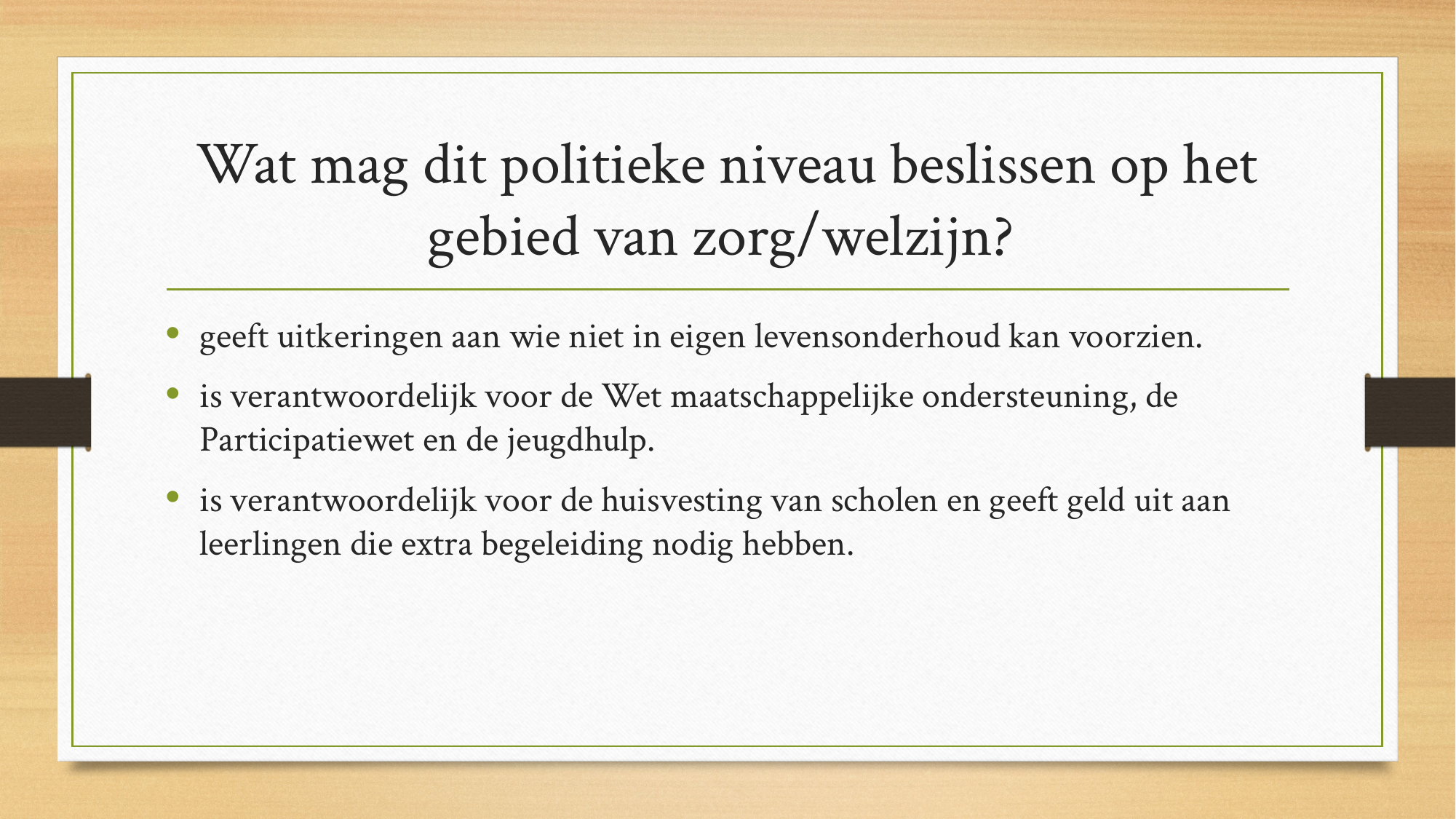

# Wat mag dit politieke niveau beslissen op het gebied van zorg/welzijn?
geeft uitkeringen aan wie niet in eigen levensonderhoud kan voorzien.
is verantwoordelijk voor de Wet maatschappelijke ondersteuning, de Participatiewet en de jeugdhulp.
is verantwoordelijk voor de huisvesting van scholen en geeft geld uit aan leerlingen die extra begeleiding nodig hebben.